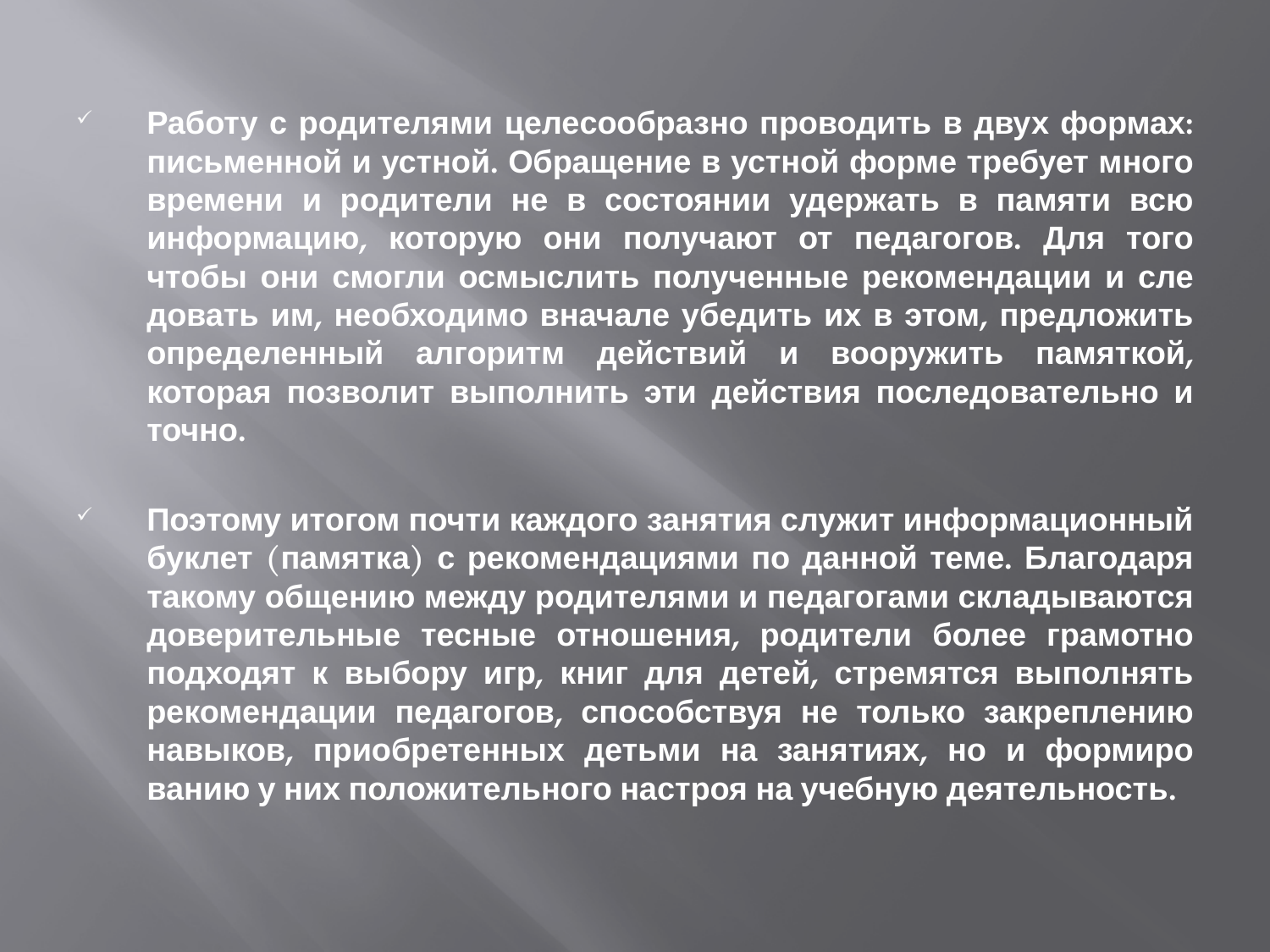

#
Работу с родителями целе­сообразно проводить в двух формах: письменной и устной. Обращение в устной форме требует много времени и ро­дители не в состоянии удер­жать в памяти всю информа­цию, которую они получают от педагогов. Для того чтобы они смогли осмыслить полу­ченные рекомендации и сле­довать им, необходимо внача­ле убедить их в этом, предло­жить определенный алгоритм действий и вооружить памят­кой, которая позволит выпол­нить эти действия последова­тельно и точно.

Поэтому итогом почти каждого занятия служит информацион­ный буклет (памятка) с рекомендациями по данной теме. Благодаря та­кому общению между родите­лями и педагогами складывают­ся доверительные тесные отно­шения, родители более грамотно подходят к выбору игр, книг для детей, стремятся выполнять рекомендации педагогов, спо­собствуя не только закреплению навыков, приобретенных деть­ми на занятиях, но и формиро­ванию у них положительного настроя на учебную деятель­ность.